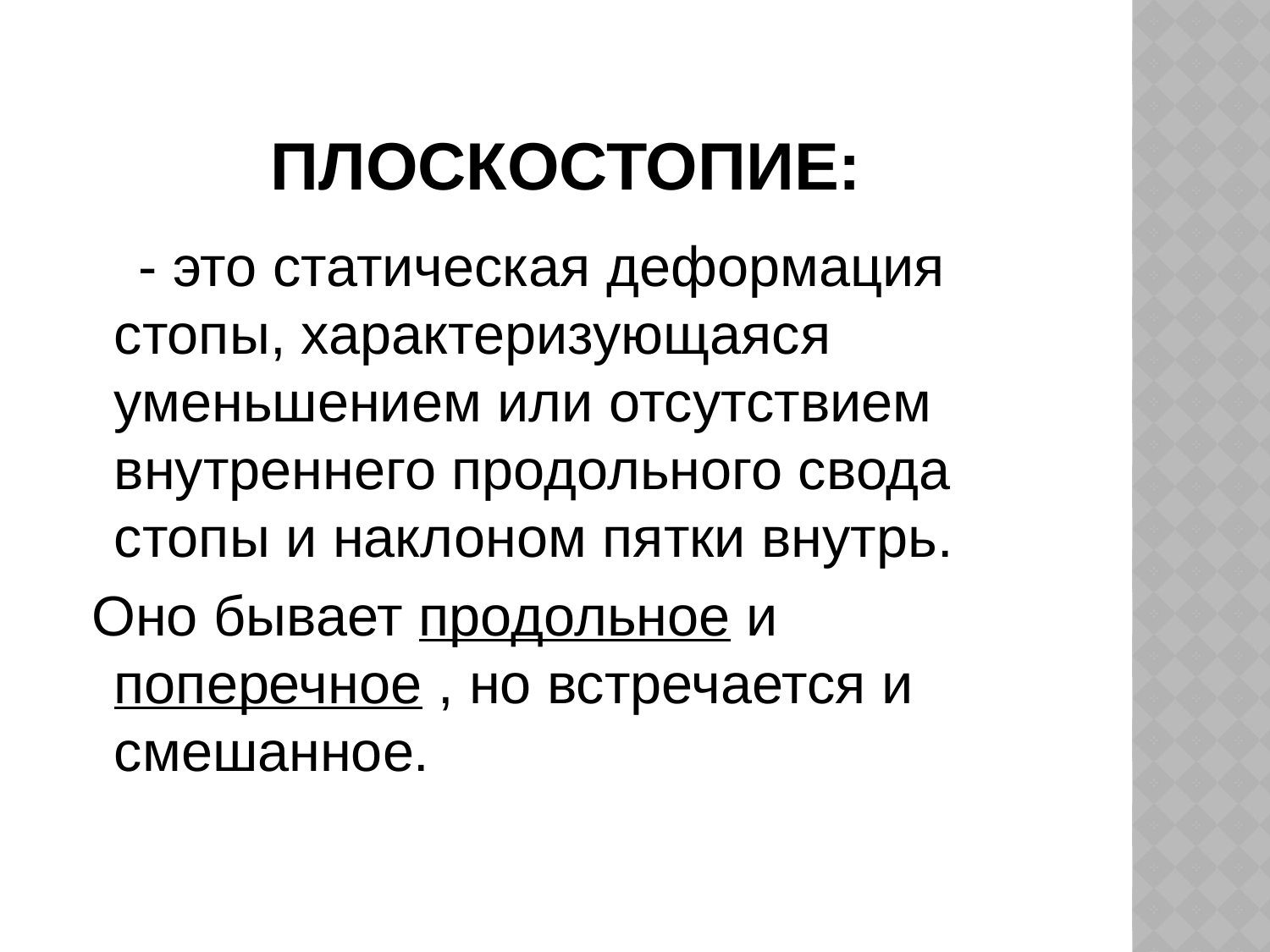

# Плоскостопие:
    - это статическая деформация стопы, характеризующаяся уменьшением или отсутствием внутреннего продольного свода стопы и наклоном пятки внутрь.
 Оно бывает продольное и поперечное , но встречается и смешанное.